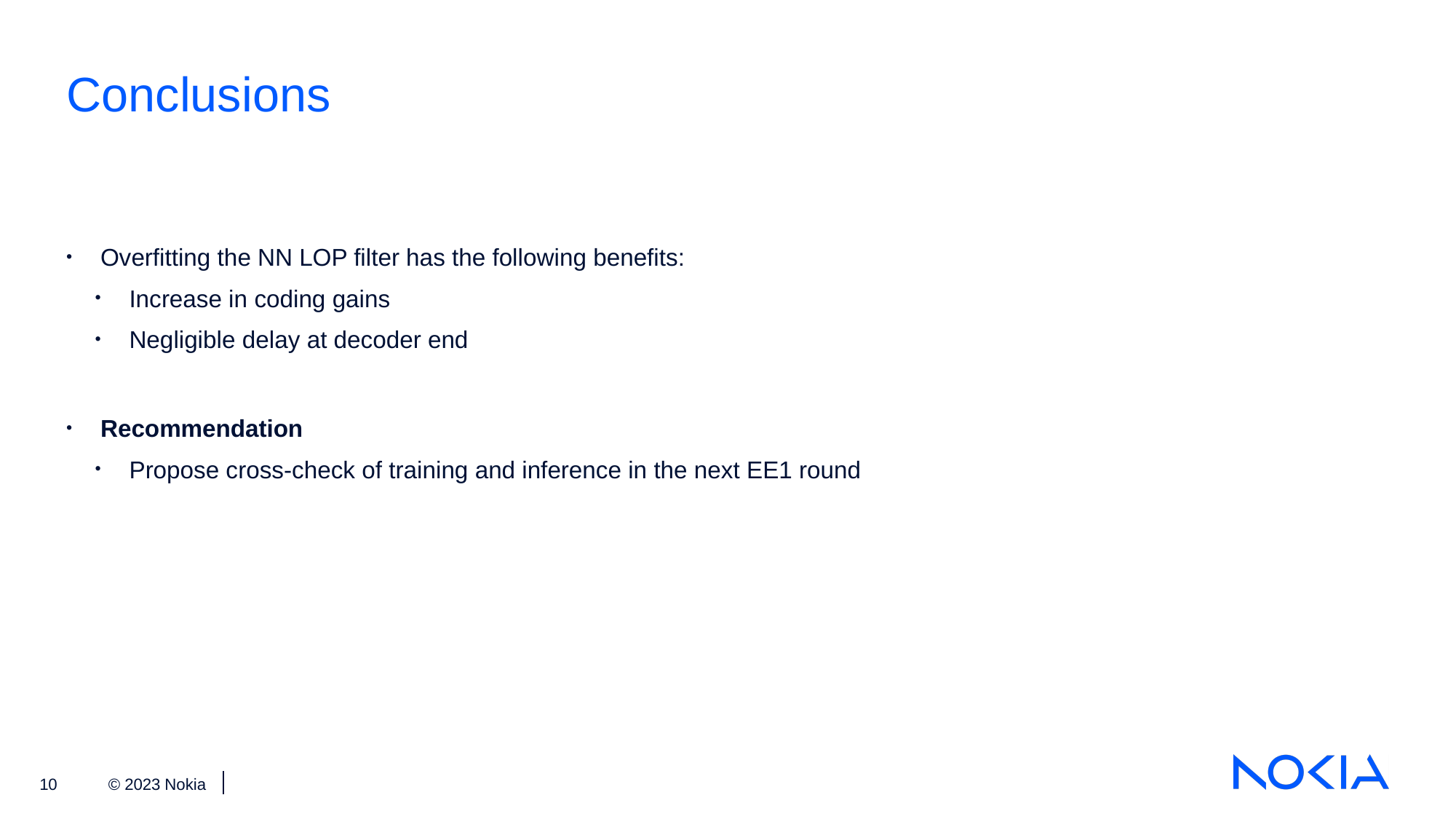

Conclusions

Overfitting the NN LOP filter has the following benefits:
Increase in coding gains
Negligible delay at decoder end

Recommendation
Propose cross-check of training and inference in the next EE1 round